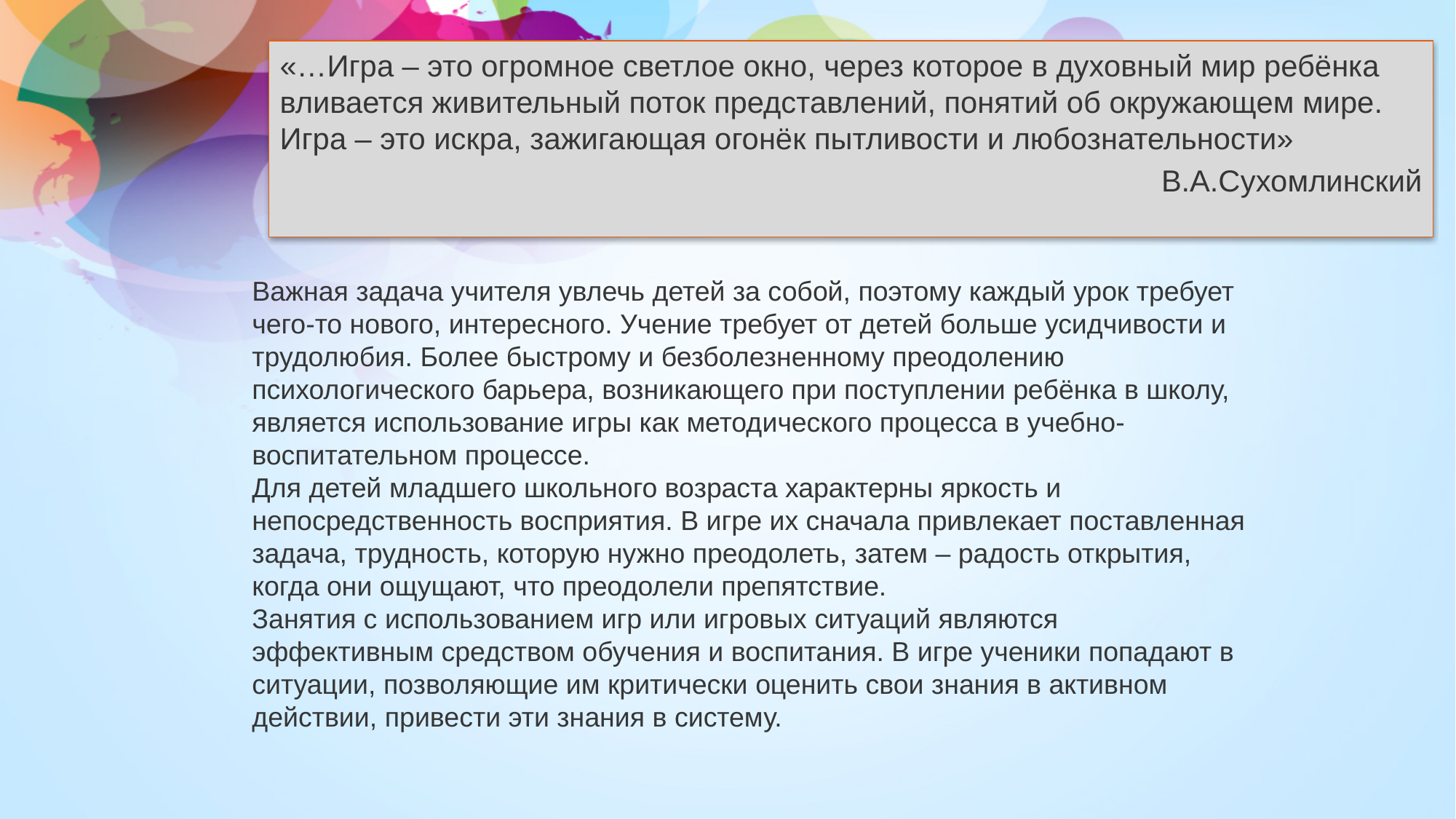

«…Игра – это огромное светлое окно, через которое в духовный мир ребёнка вливается живительный поток представлений, понятий об окружающем мире. Игра – это искра, зажигающая огонёк пытливости и любознательности»
В.А.Сухомлинский
Важная задача учителя увлечь детей за собой, поэтому каждый урок требует чего-то нового, интересного. Учение требует от детей больше усидчивости и трудолюбия. Более быстрому и безболезненному преодолению психологического барьера, возникающего при поступлении ребёнка в школу, является использование игры как методического процесса в учебно-воспитательном процессе.
Для детей младшего школьного возраста характерны яркость и непосредственность восприятия. В игре их сначала привлекает поставленная задача, трудность, которую нужно преодолеть, затем – радость открытия, когда они ощущают, что преодолели препятствие.
Занятия с использованием игр или игровых ситуаций являются эффективным средством обучения и воспитания. В игре ученики попадают в ситуации, позволяющие им критически оценить свои знания в активном действии, привести эти знания в систему.